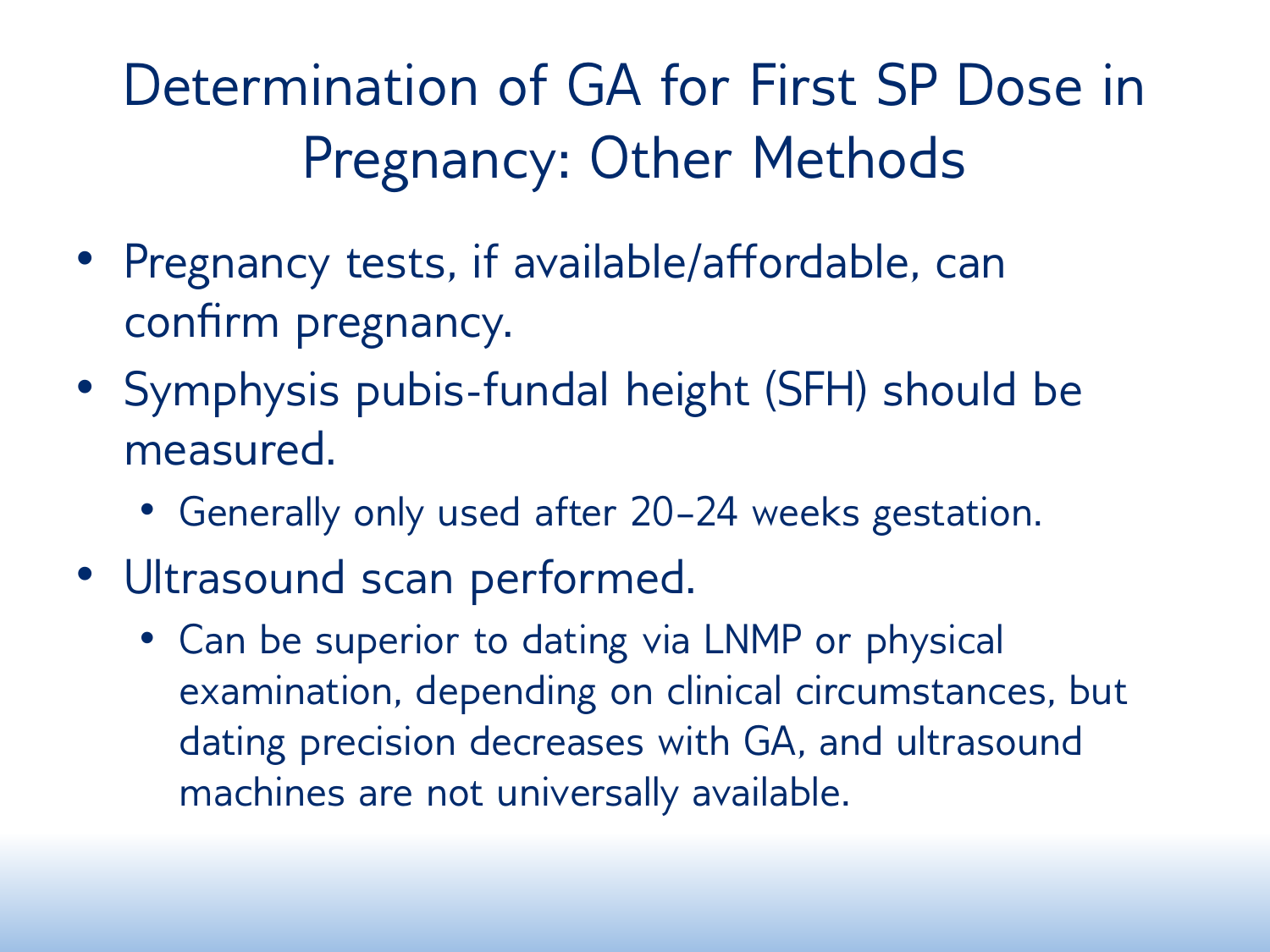

# Determination of GA for First SP Dose in Pregnancy: Other Methods
Pregnancy tests, if available/affordable, can confirm pregnancy.
Symphysis pubis-fundal height (SFH) should be measured.
Generally only used after 20–24 weeks gestation.
Ultrasound scan performed.
Can be superior to dating via LNMP or physical examination, depending on clinical circumstances, but dating precision decreases with GA, and ultrasound machines are not universally available.